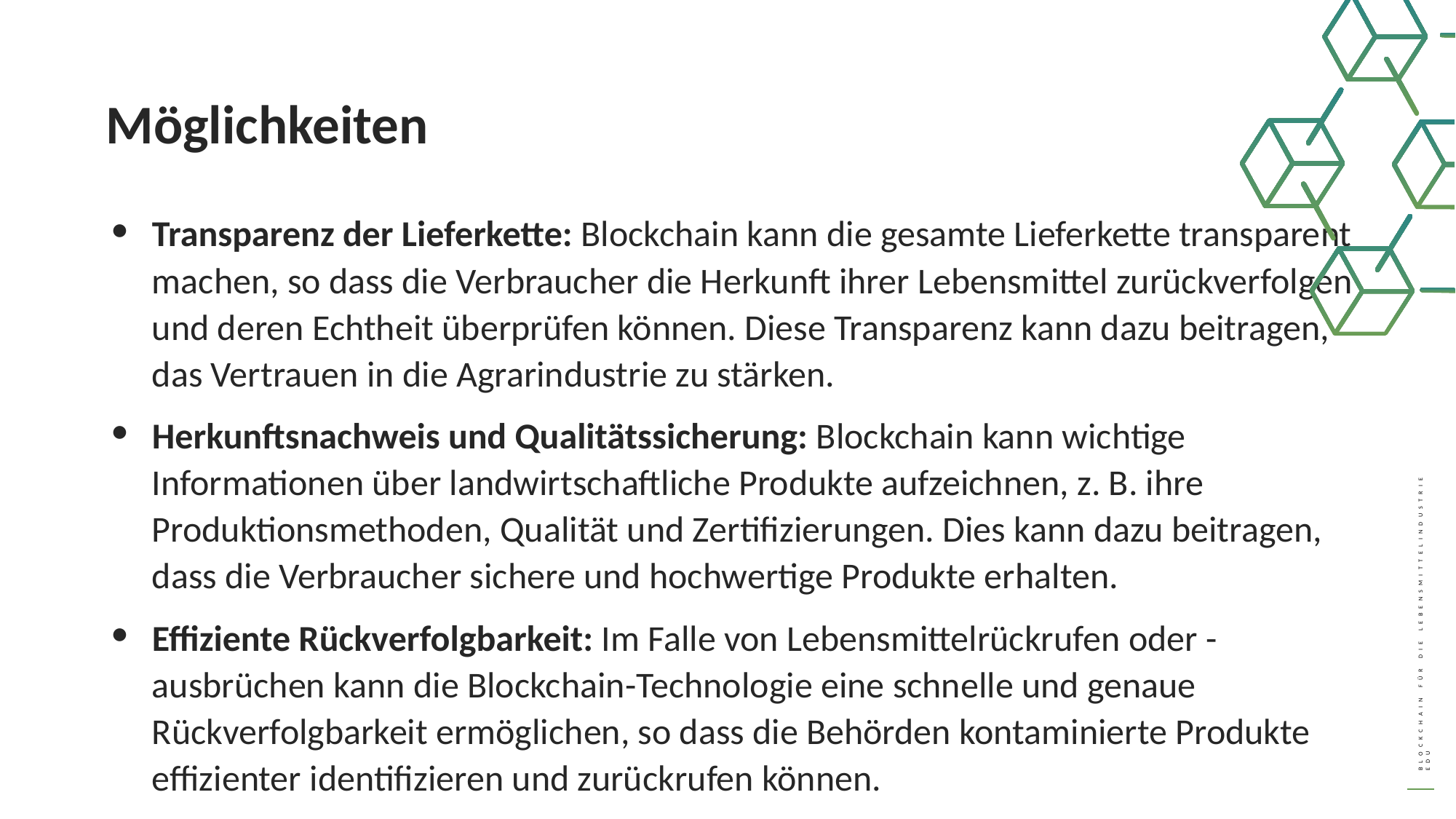

Möglichkeiten
Transparenz der Lieferkette: Blockchain kann die gesamte Lieferkette transparent machen, so dass die Verbraucher die Herkunft ihrer Lebensmittel zurückverfolgen und deren Echtheit überprüfen können. Diese Transparenz kann dazu beitragen, das Vertrauen in die Agrarindustrie zu stärken.
Herkunftsnachweis und Qualitätssicherung: Blockchain kann wichtige Informationen über landwirtschaftliche Produkte aufzeichnen, z. B. ihre Produktionsmethoden, Qualität und Zertifizierungen. Dies kann dazu beitragen, dass die Verbraucher sichere und hochwertige Produkte erhalten.
Effiziente Rückverfolgbarkeit: Im Falle von Lebensmittelrückrufen oder -ausbrüchen kann die Blockchain-Technologie eine schnelle und genaue Rückverfolgbarkeit ermöglichen, so dass die Behörden kontaminierte Produkte effizienter identifizieren und zurückrufen können.